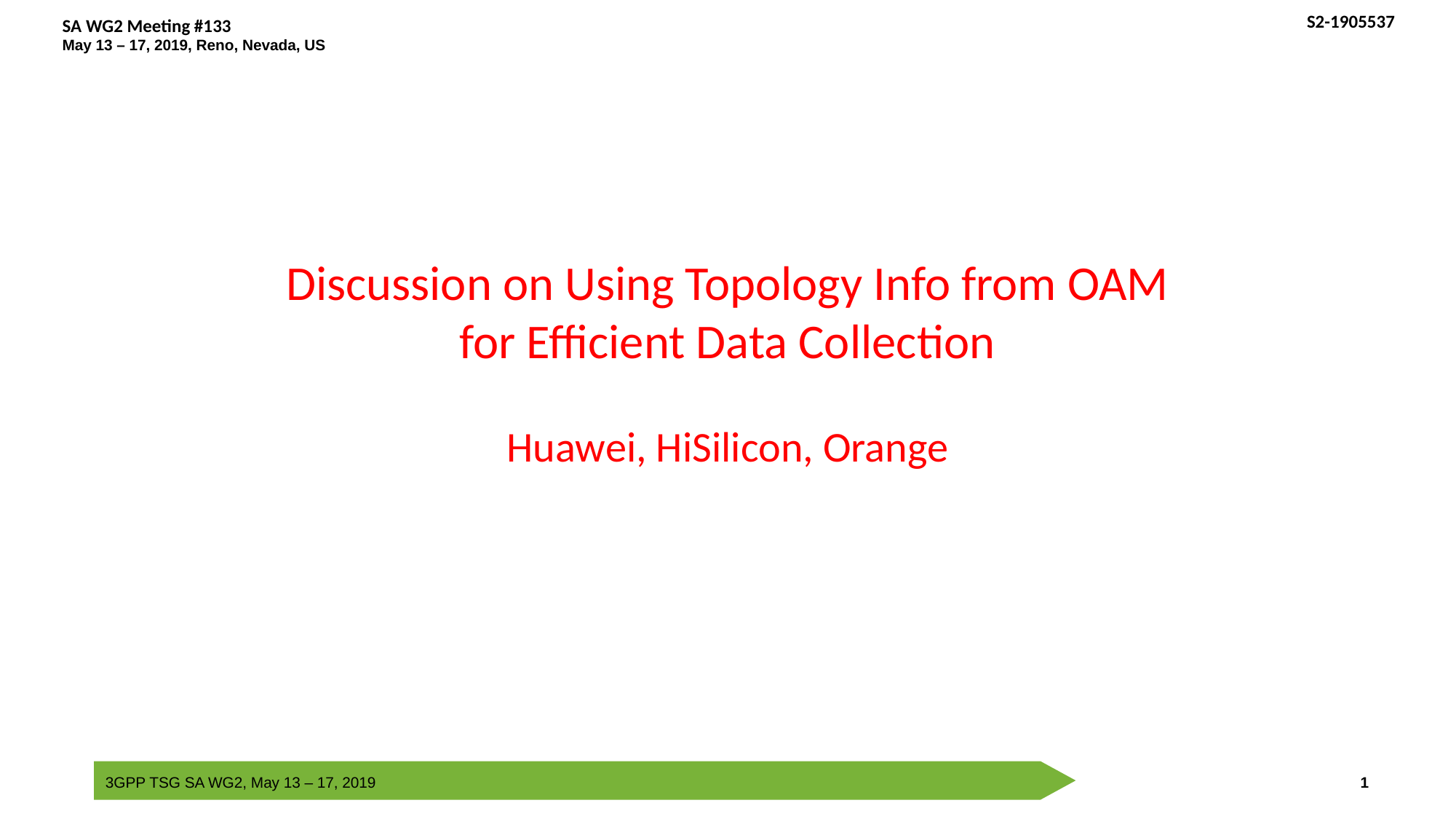

# Discussion on Using Topology Info from OAM for Efficient Data Collection Huawei, HiSilicon, Orange